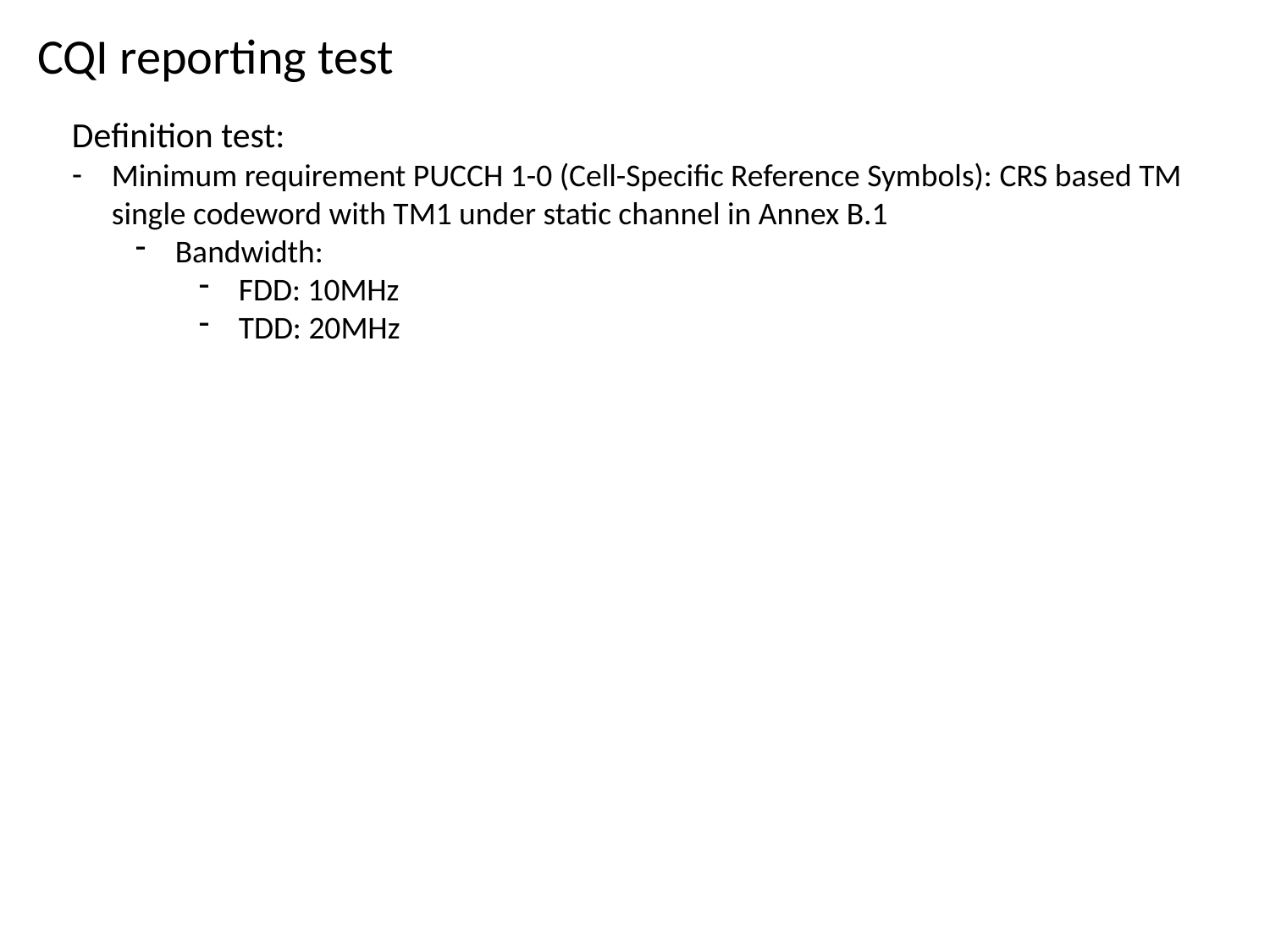

# CQI reporting test
Definition test:
Minimum requirement PUCCH 1-0 (Cell-Specific Reference Symbols): CRS based TM single codeword with TM1 under static channel in Annex B.1
Bandwidth:
FDD: 10MHz
TDD: 20MHz